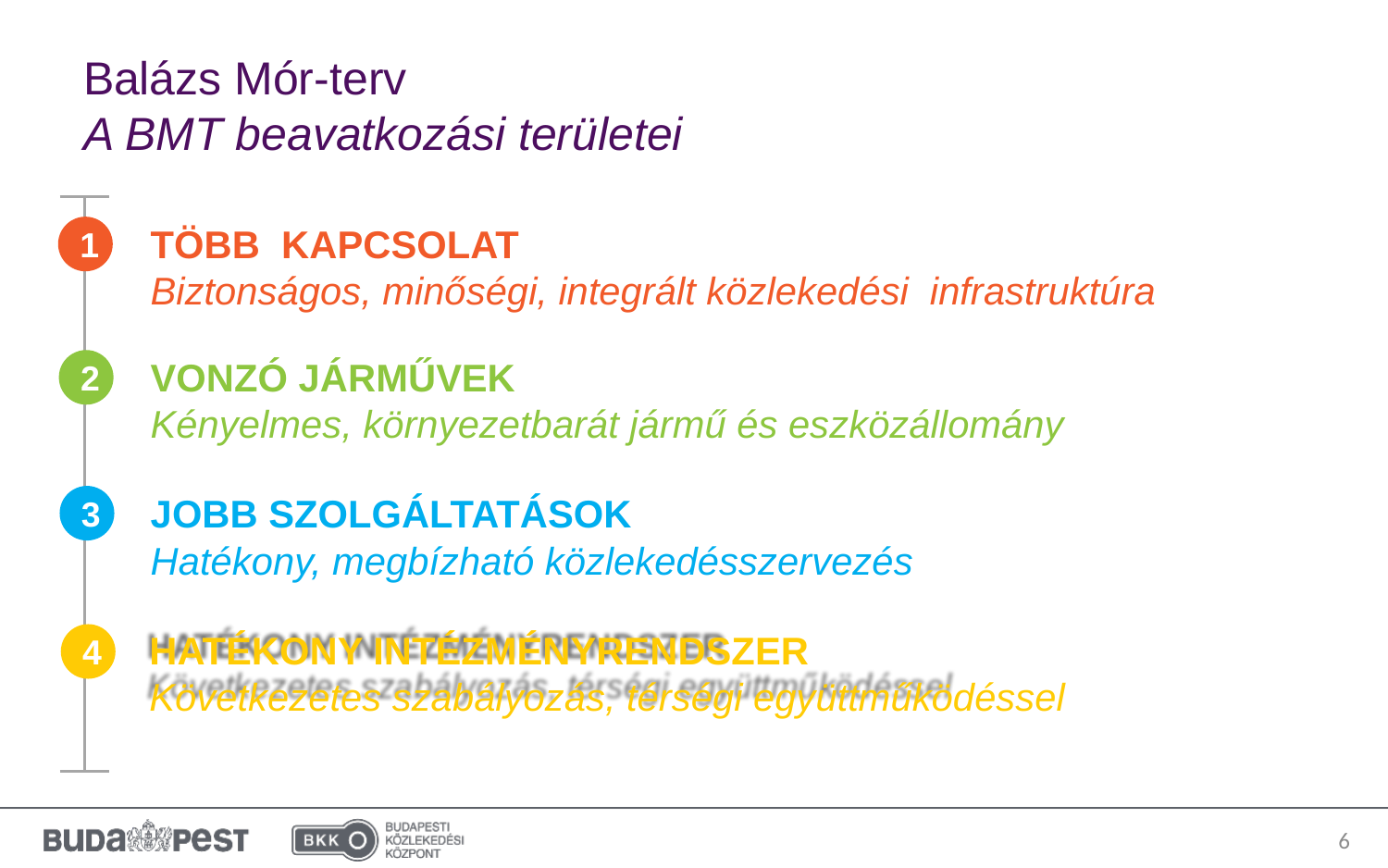

# Balázs Mór-terv
A BMT beavatkozási területei
TÖBB  KAPCSOLAT
Biztonságos, minőségi, integrált közlekedési  infrastruktúra
1
VONZÓ JÁRMŰVEK
Kényelmes, környezetbarát jármű és eszközállomány
2
JOBB SZOLGÁLTATÁSOK
Hatékony, megbízható közlekedésszervezés
3
HATÉKONY INTÉZMÉNYRENDSZER
Következetes szabályozás, térségi együttműködéssel
4
6